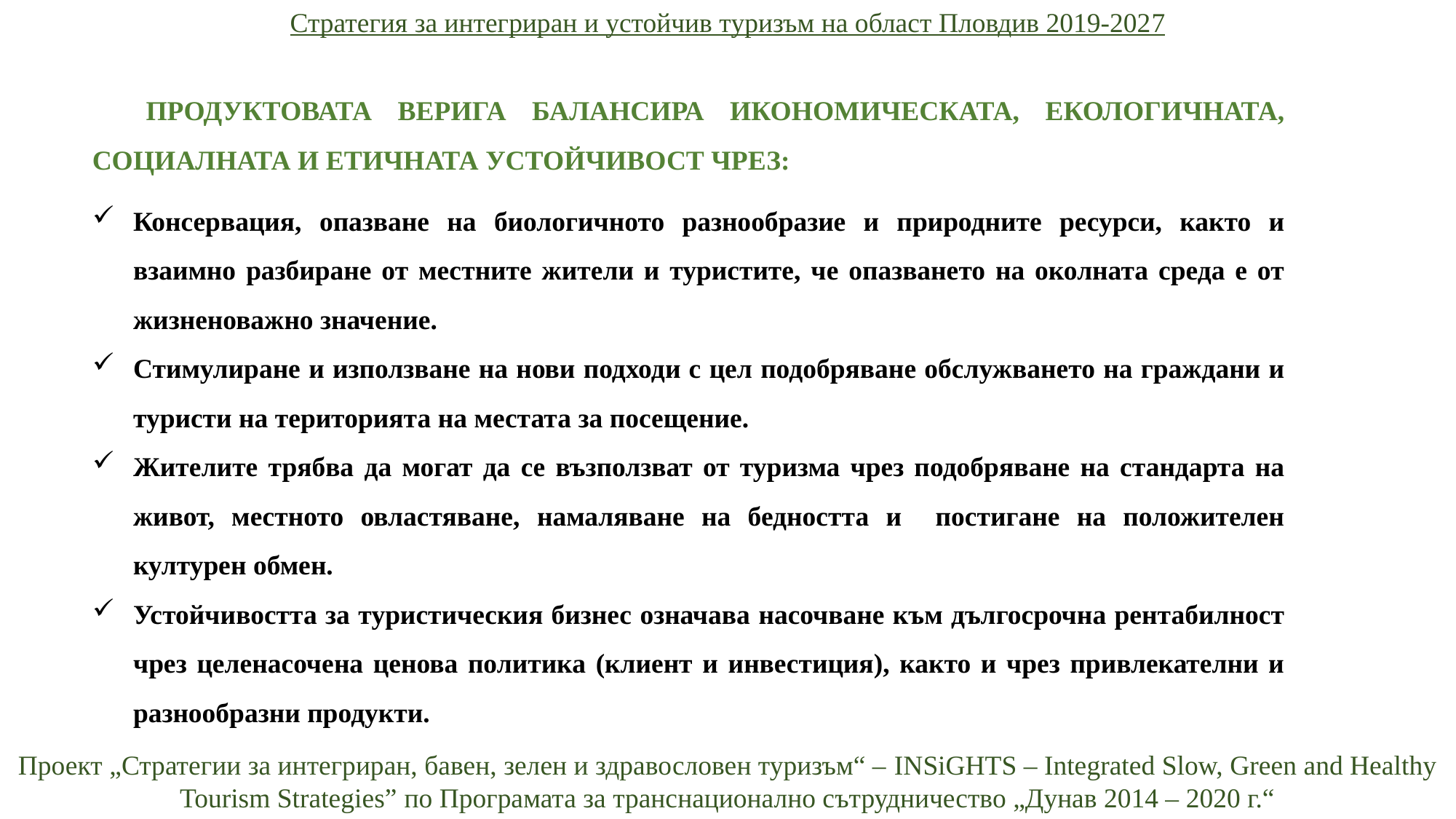

Стратегия за интегриран и устойчив туризъм на област Пловдив 2019-2027
ПРОДУКТОВАТА ВЕРИГА БАЛАНСИРА ИКОНОМИЧЕСКАТА, ЕКОЛОГИЧНАТА, СОЦИАЛНАТА И ЕТИЧНАТА УСТОЙЧИВОСТ ЧРЕЗ:
Консервация, опазване на биологичното разнообразие и природните ресурси, както и взаимно разбиране от местните жители и туристите, че опазването на околната среда е от жизненоважно значение.
Стимулиране и използване на нови подходи с цел подобряване обслужването на граждани и туристи на територията на местата за посещение.
Жителите трябва да могат да се възползват от туризма чрез подобряване на стандарта на живот, местното овластяване, намаляване на бедността и  постигане на положителен културен обмен.
Устойчивостта за туристическия бизнес означава насочване към дългосрочна рентабилност чрез целенасочена ценова политика (клиент и инвестиция), както и чрез привлекателни и разнообразни продукти.

Проект „Стратегии за интегриран, бавен, зелен и здравословен туризъм“ – INSiGHTS – Integrated Slow, Green and Healthy Tourism Strategies” по Програмата за транснационално сътрудничество „Дунав 2014 – 2020 г.“